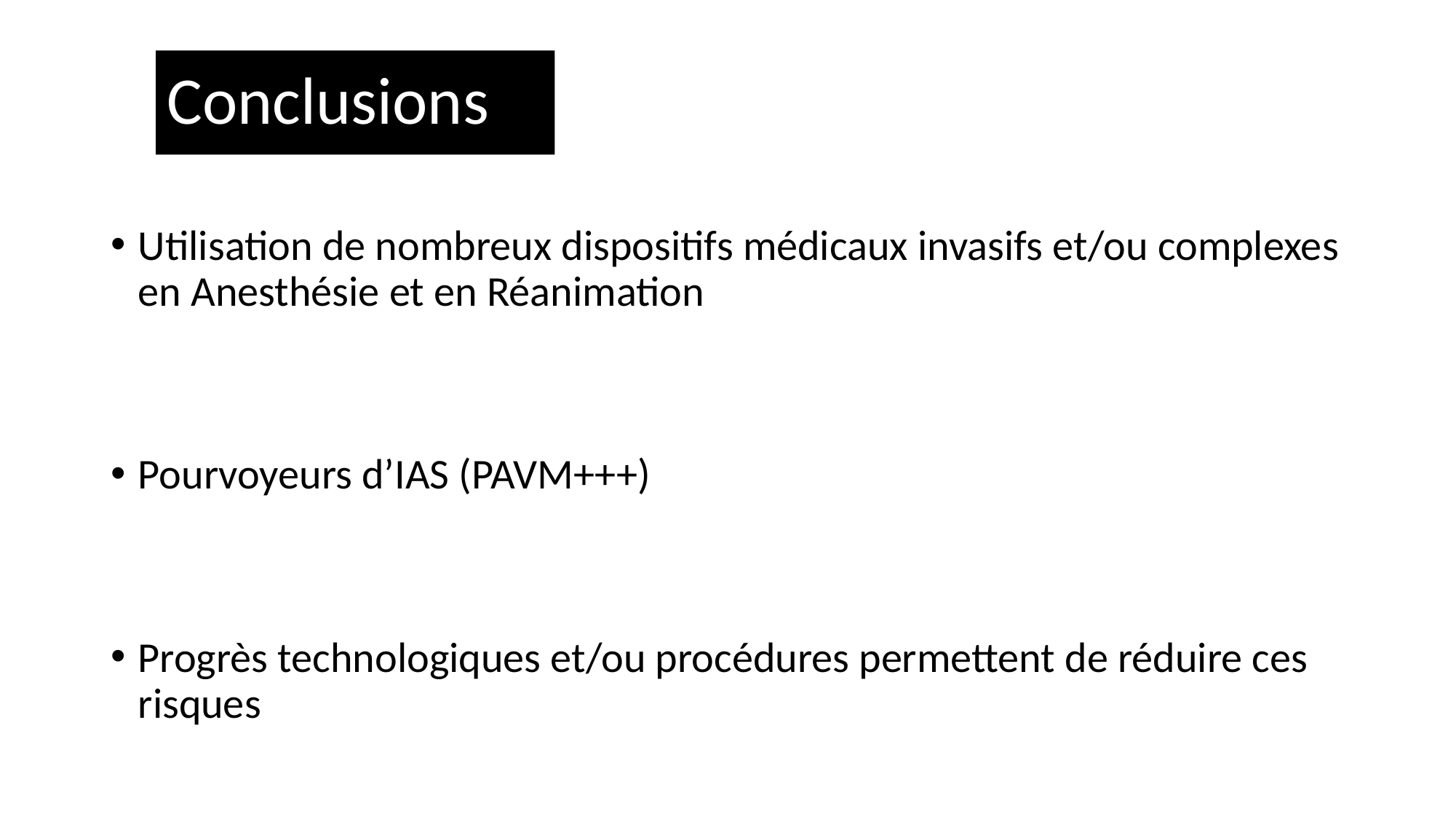

# Conclusions
Utilisation de nombreux dispositifs médicaux invasifs et/ou complexes en Anesthésie et en Réanimation

Pourvoyeurs d’IAS (PAVM+++)

Progrès technologiques et/ou procédures permettent de réduire ces risques